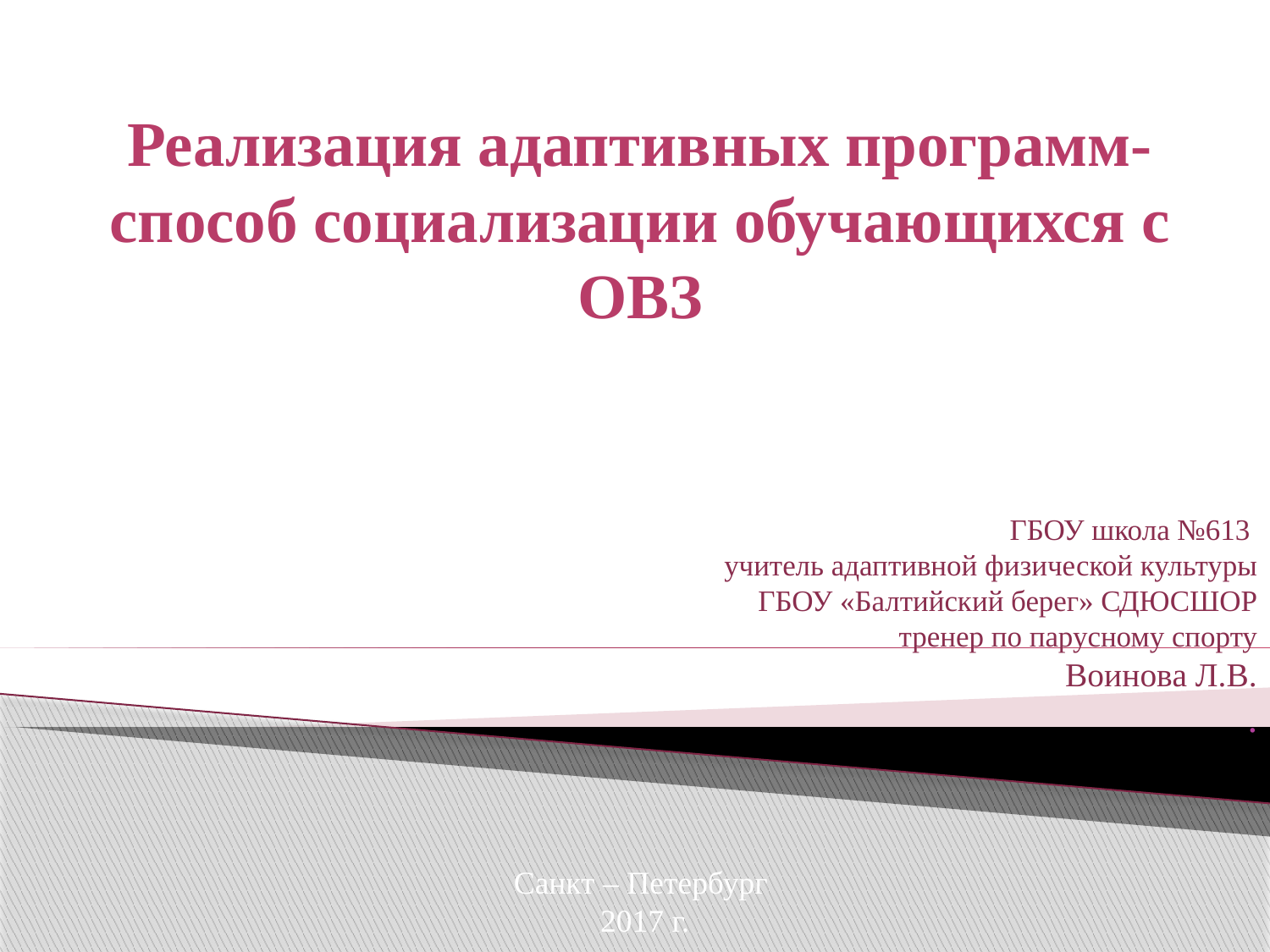

Реализация адаптивных программ-способ социализации обучающихся с ОВЗ
# ГБОУ школа №613 учитель адаптивной физической культуры ГБОУ «Балтийский берег» СДЮСШОР тренер по парусному спорту Воинова Л.В. .
Санкт – Петербург
2017 г.